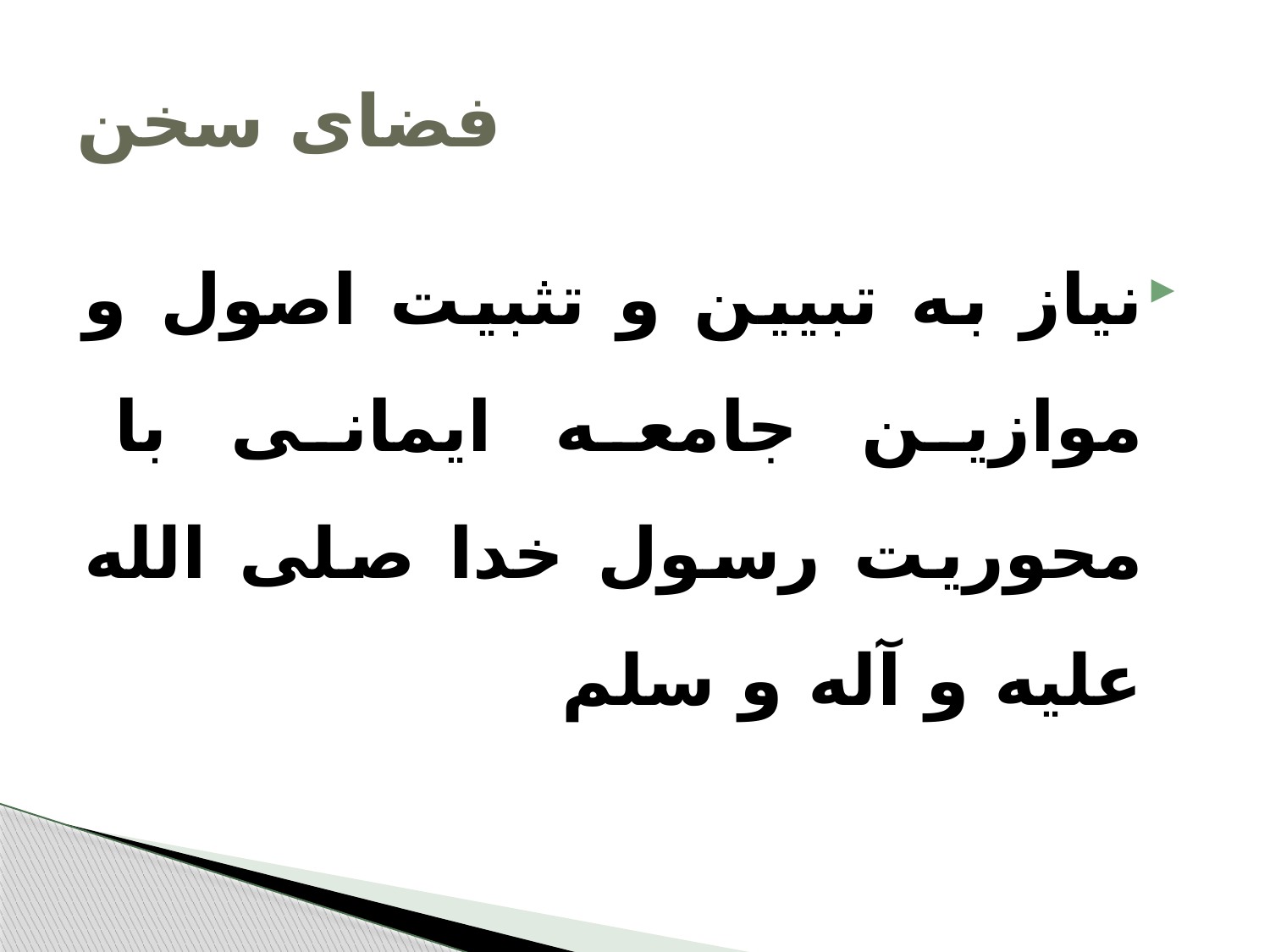

# فضای سخن
نیاز به تبیین و تثبیت اصول و موازین جامعه ایمانی با محوریت رسول خدا صلی الله علیه و آله و سلم